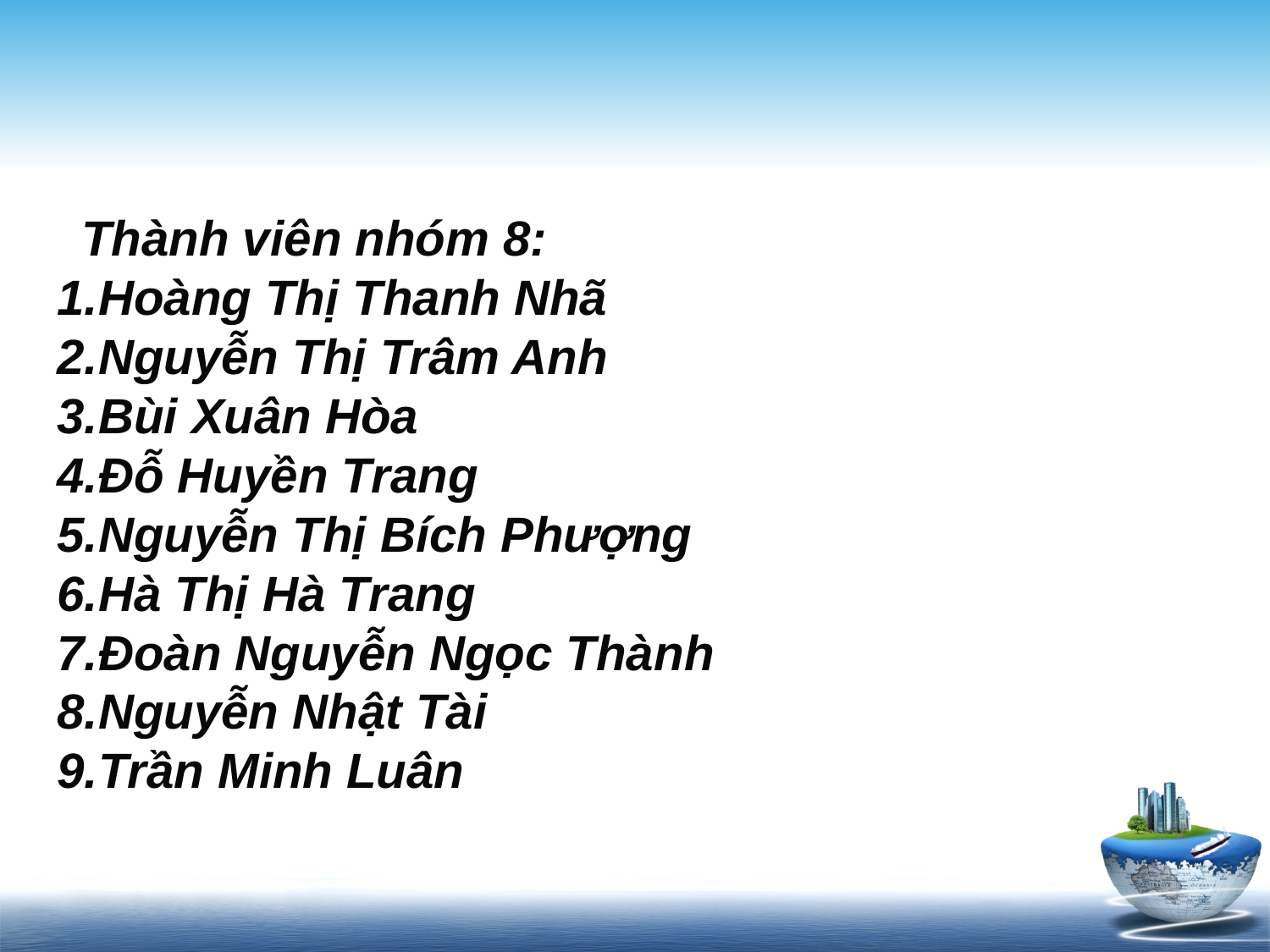

Thành viên nhóm 8:
1.Hoàng Thị Thanh Nhã
2.Nguyễn Thị Trâm Anh
3.Bùi Xuân Hòa
4.Đỗ Huyền Trang
5.Nguyễn Thị Bích Phượng
6.Hà Thị Hà Trang
7.Đoàn Nguyễn Ngọc Thành
8.Nguyễn Nhật Tài
9.Trần Minh Luân